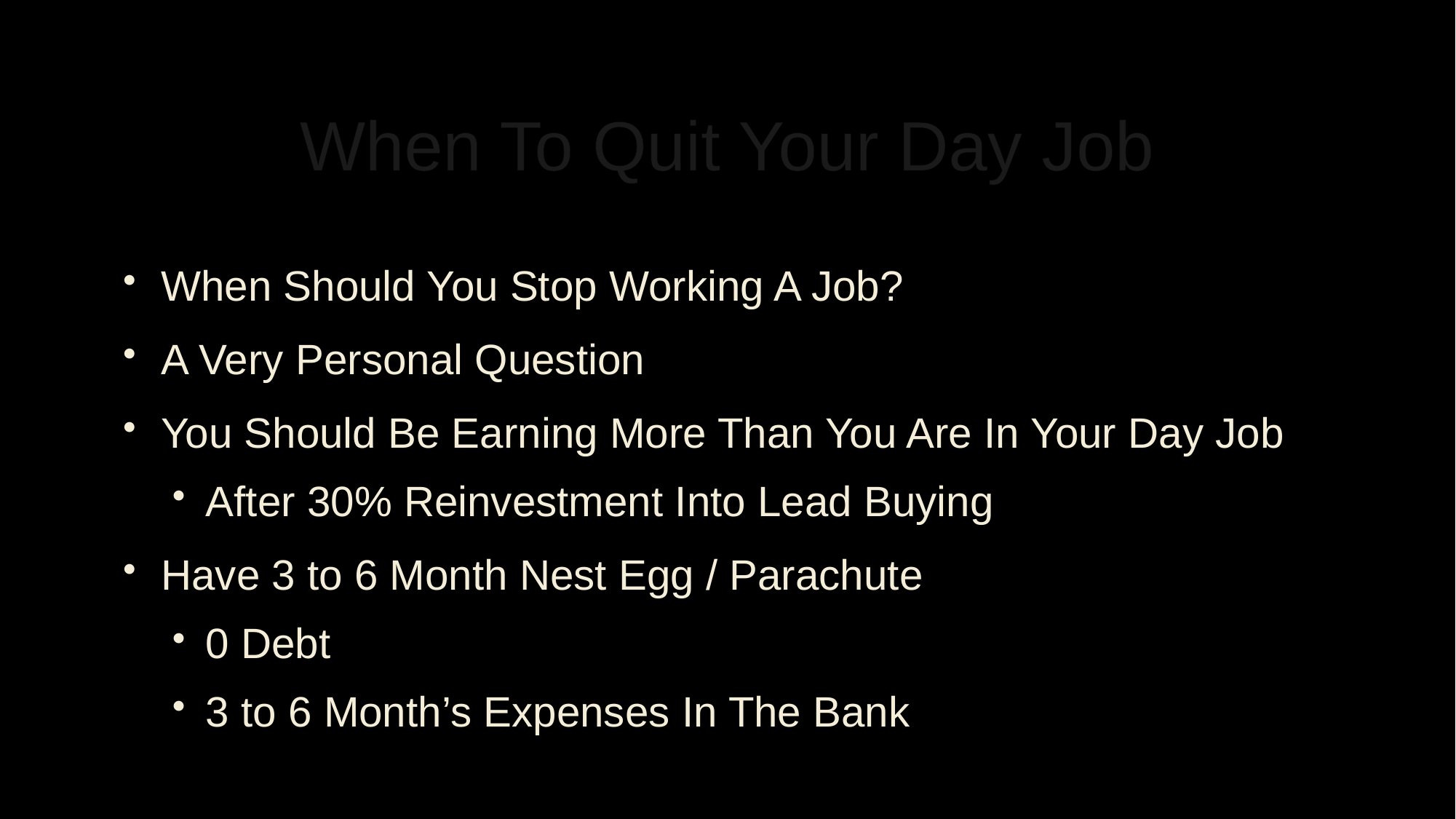

# When To Quit Your Day Job
When Should You Stop Working A Job?
A Very Personal Question
You Should Be Earning More Than You Are In Your Day Job
After 30% Reinvestment Into Lead Buying
Have 3 to 6 Month Nest Egg / Parachute
0 Debt
3 to 6 Month’s Expenses In The Bank